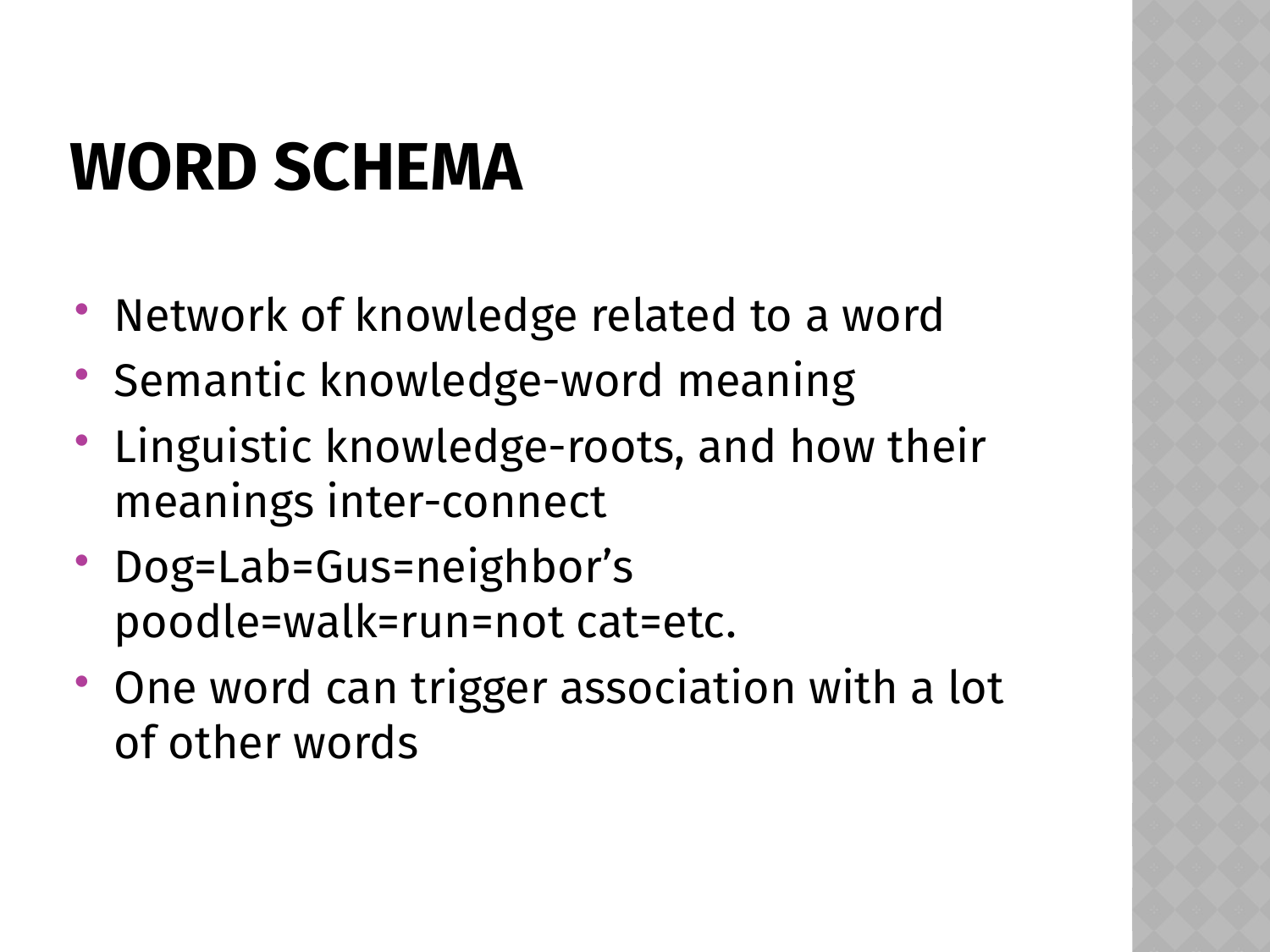

# Word schema
Network of knowledge related to a word
Semantic knowledge-word meaning
Linguistic knowledge-roots, and how their meanings inter-connect
Dog=Lab=Gus=neighbor’s poodle=walk=run=not cat=etc.
One word can trigger association with a lot of other words